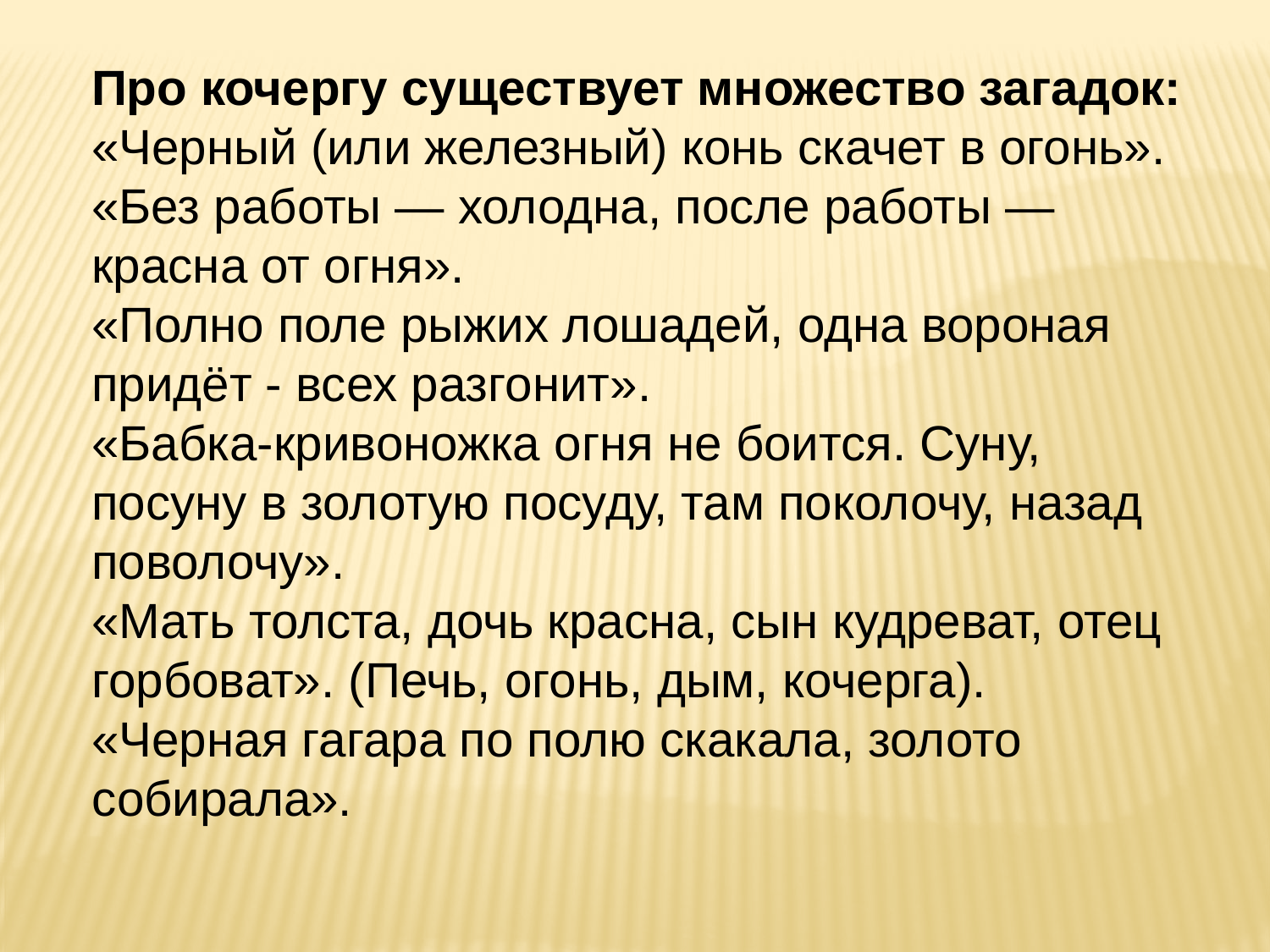

Про кочергу существует множество загадок:
«Черный (или железный) конь скачет в огонь».
«Без работы — холодна, после работы — красна от огня».
«Полно поле рыжих лошадей, одна вороная придёт - всех разгонит».
«Бабка-кривоножка огня не боится. Суну, посуну в золотую посуду, там поколочу, назад поволочу».
«Мать толста, дочь красна, сын кудреват, отец горбоват». (Печь, огонь, дым, кочерга).
«Черная гагара по полю скакала, золото собирала».